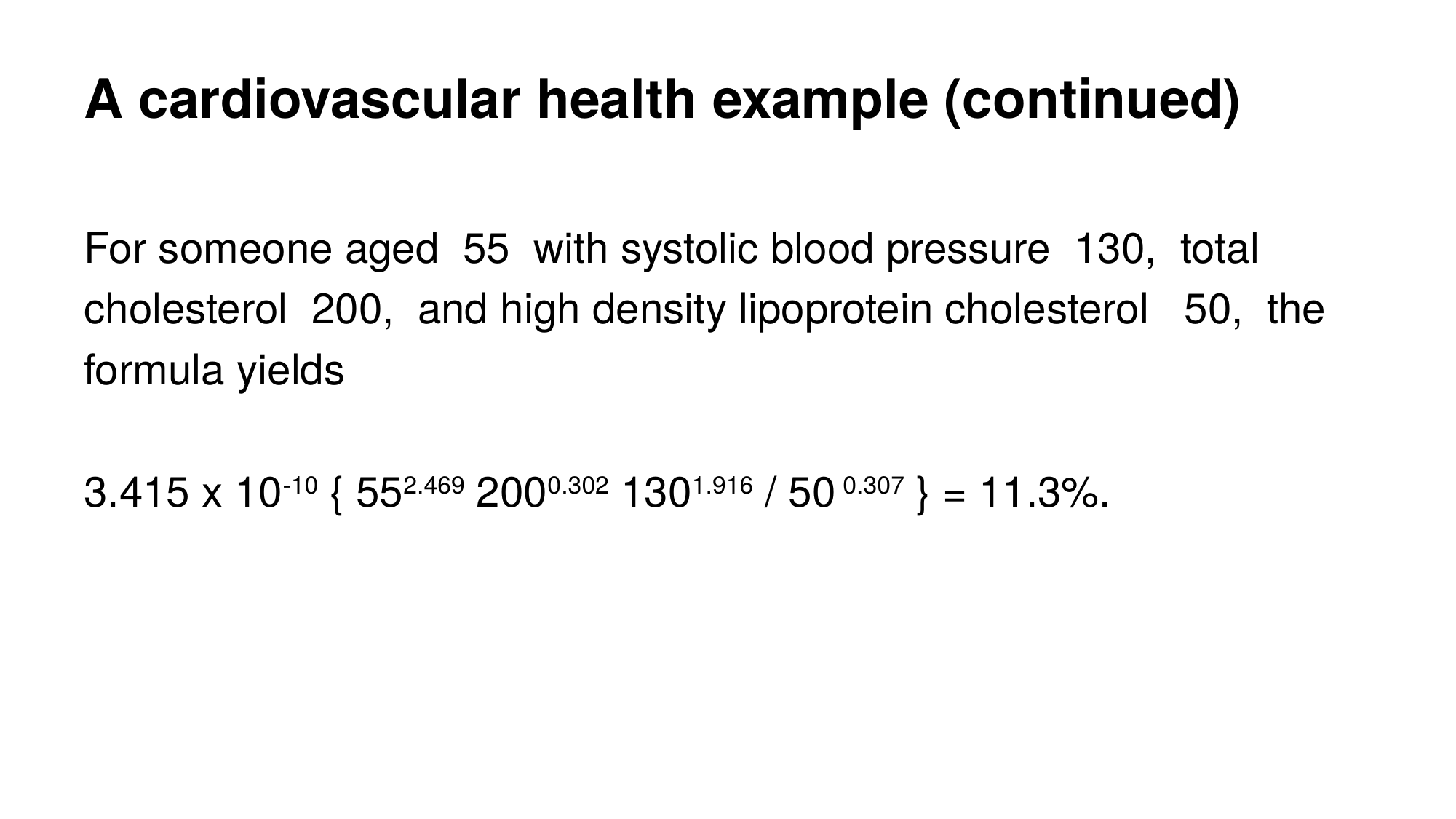

# A cardiovascular health example (continued)
For someone aged  55  with systolic blood pressure  130,  total cholesterol  200,  and high density lipoprotein cholesterol   50,  the formula yields

3.415 x 10-10 { 552.469 2000.302 1301.916 / 50 0.307 } = 11.3%.